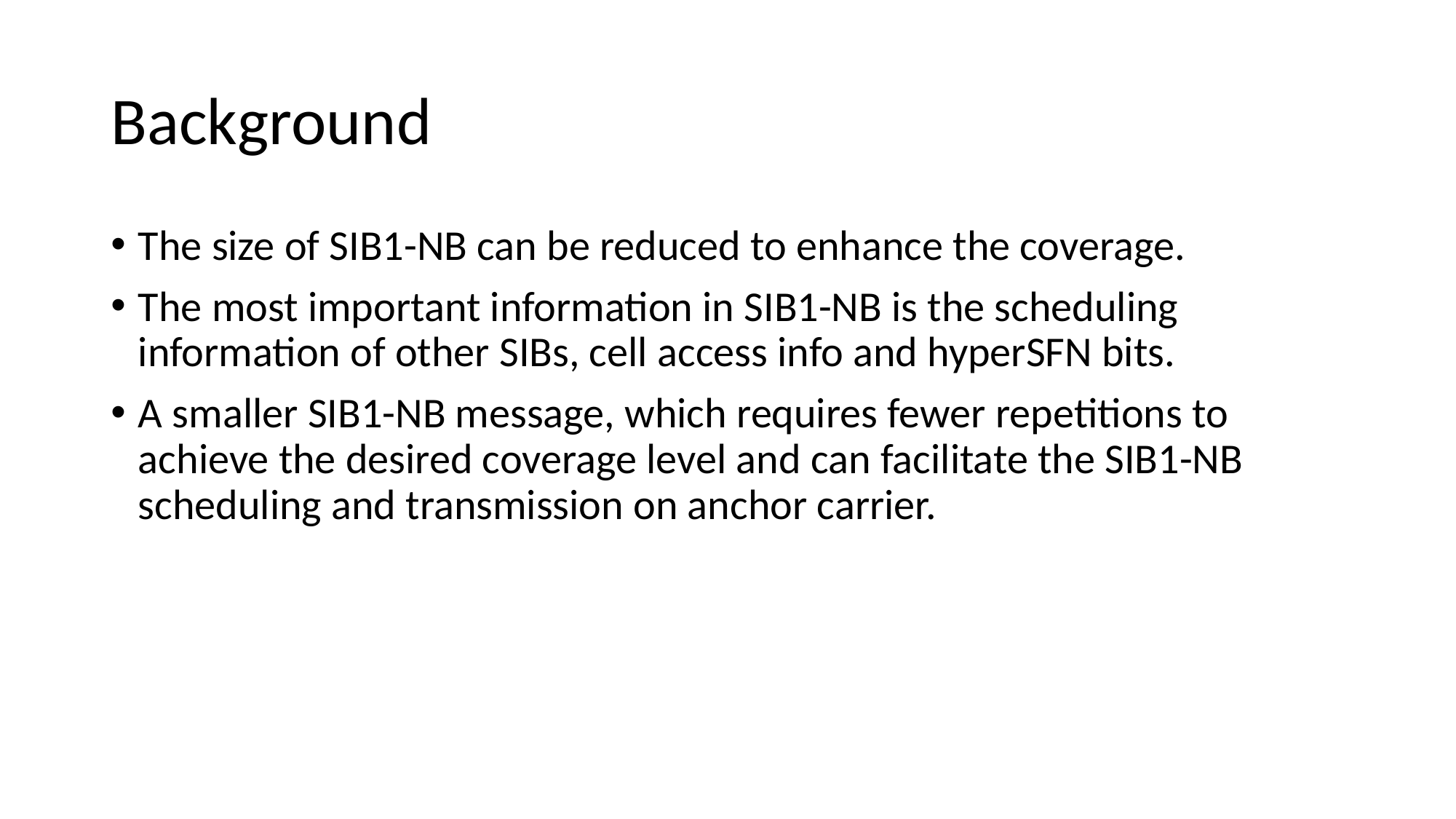

# Background
The size of SIB1-NB can be reduced to enhance the coverage.
The most important information in SIB1-NB is the scheduling information of other SIBs, cell access info and hyperSFN bits.
A smaller SIB1-NB message, which requires fewer repetitions to achieve the desired coverage level and can facilitate the SIB1-NB scheduling and transmission on anchor carrier.